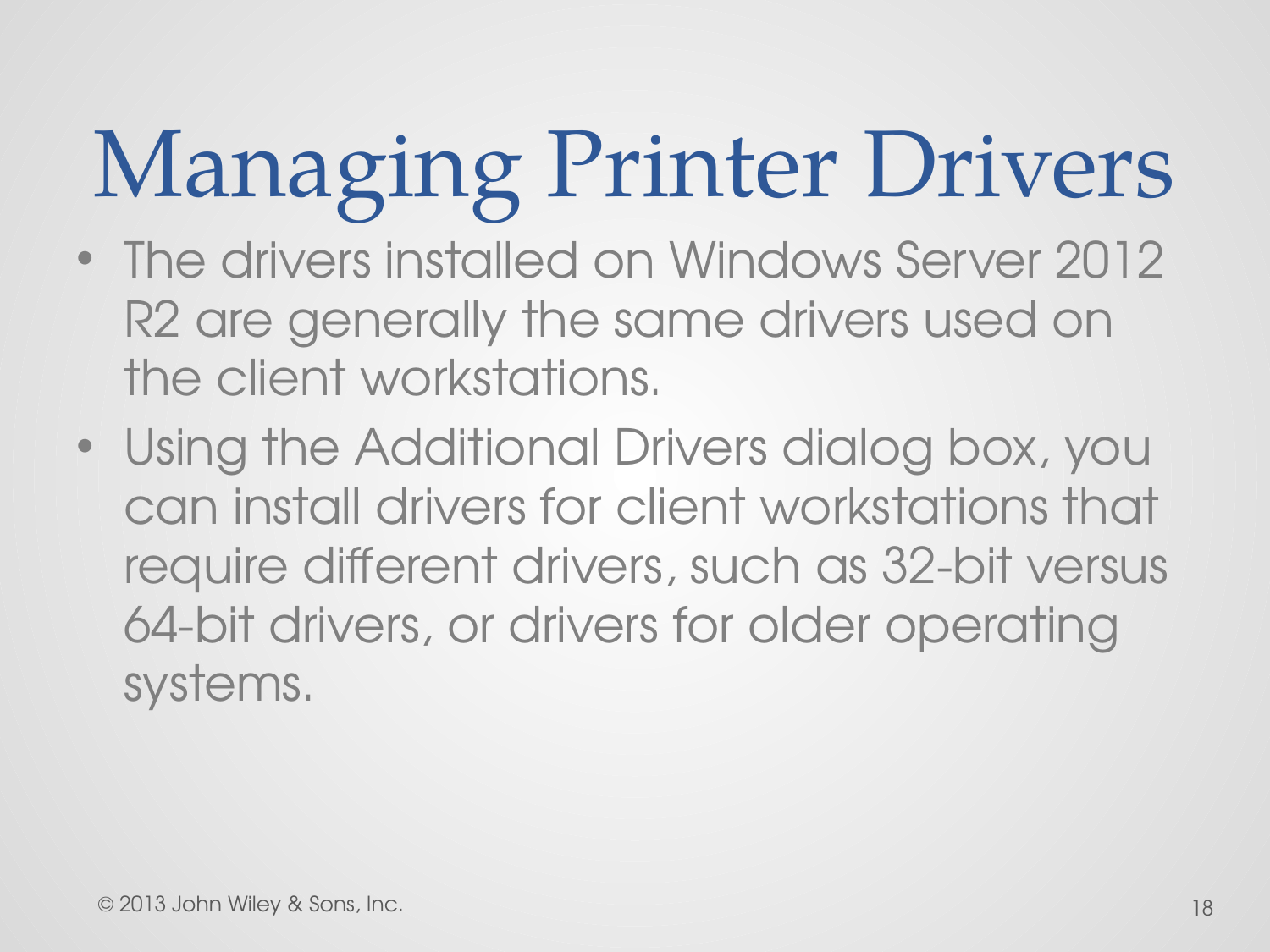

# Managing Printer Drivers
The drivers installed on Windows Server 2012 R2 are generally the same drivers used on the client workstations.
Using the Additional Drivers dialog box, you can install drivers for client workstations that require different drivers, such as 32-bit versus 64-bit drivers, or drivers for older operating systems.
© 2013 John Wiley & Sons, Inc.
18